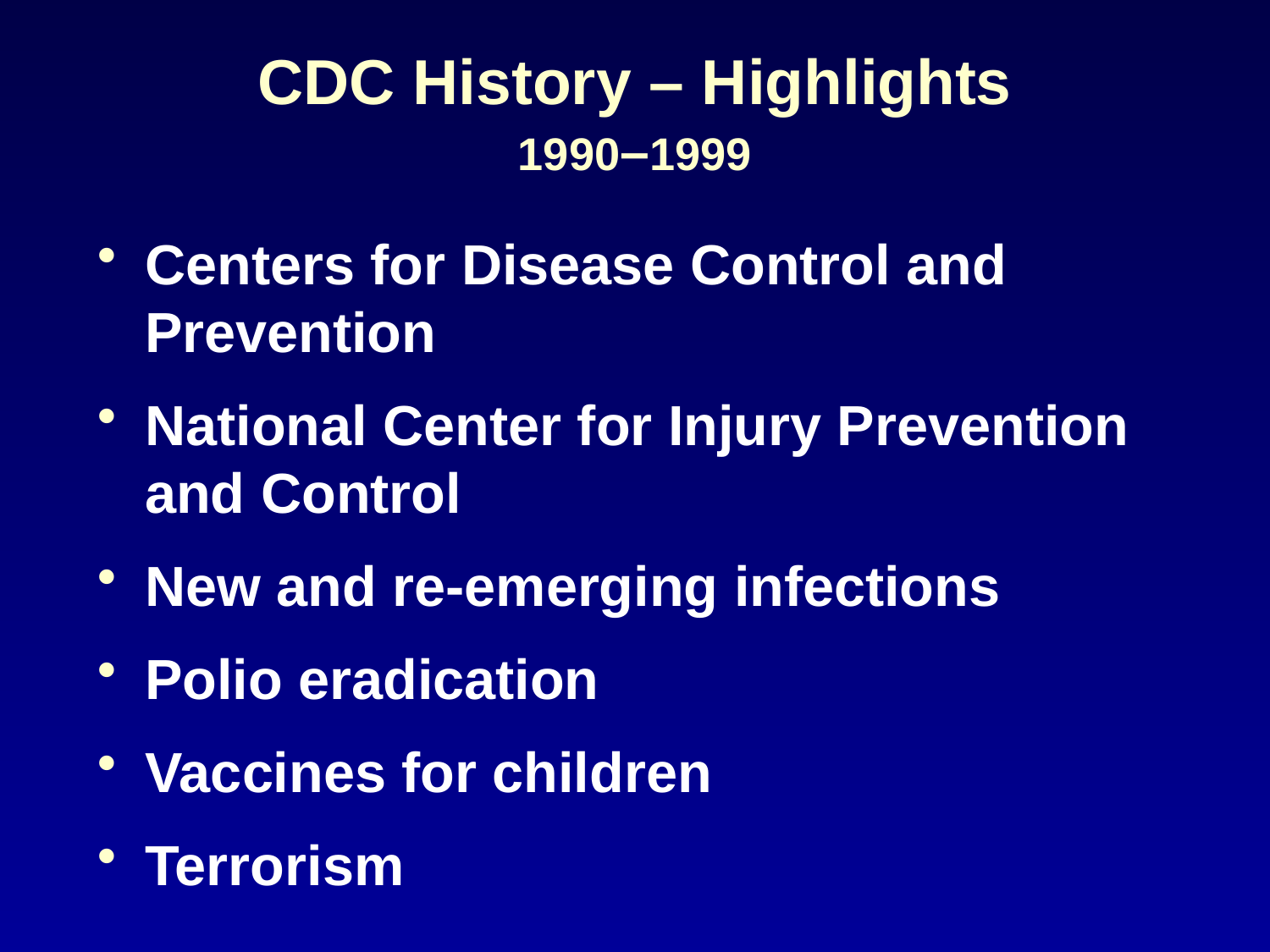

# CDC History – Highlights 1990–1999
Centers for Disease Control and Prevention
National Center for Injury Prevention
and Control
New and re-emerging infections
Polio eradication
Vaccines for children
Terrorism